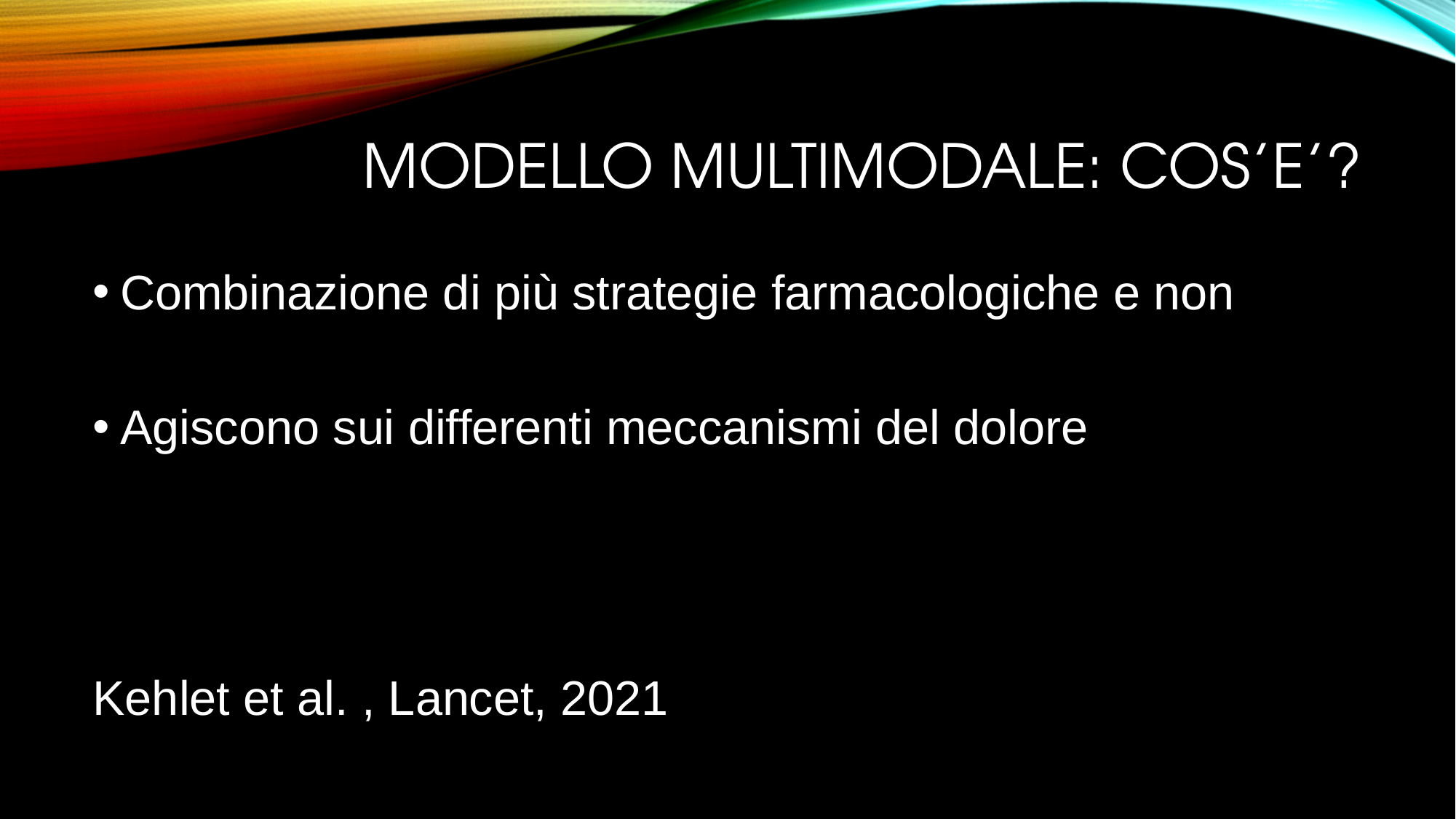

# Modello multimodale: Cos’e’?
Combinazione di più strategie farmacologiche e non

Agiscono sui differenti meccanismi del dolore

Kehlet et al. , Lancet, 2021